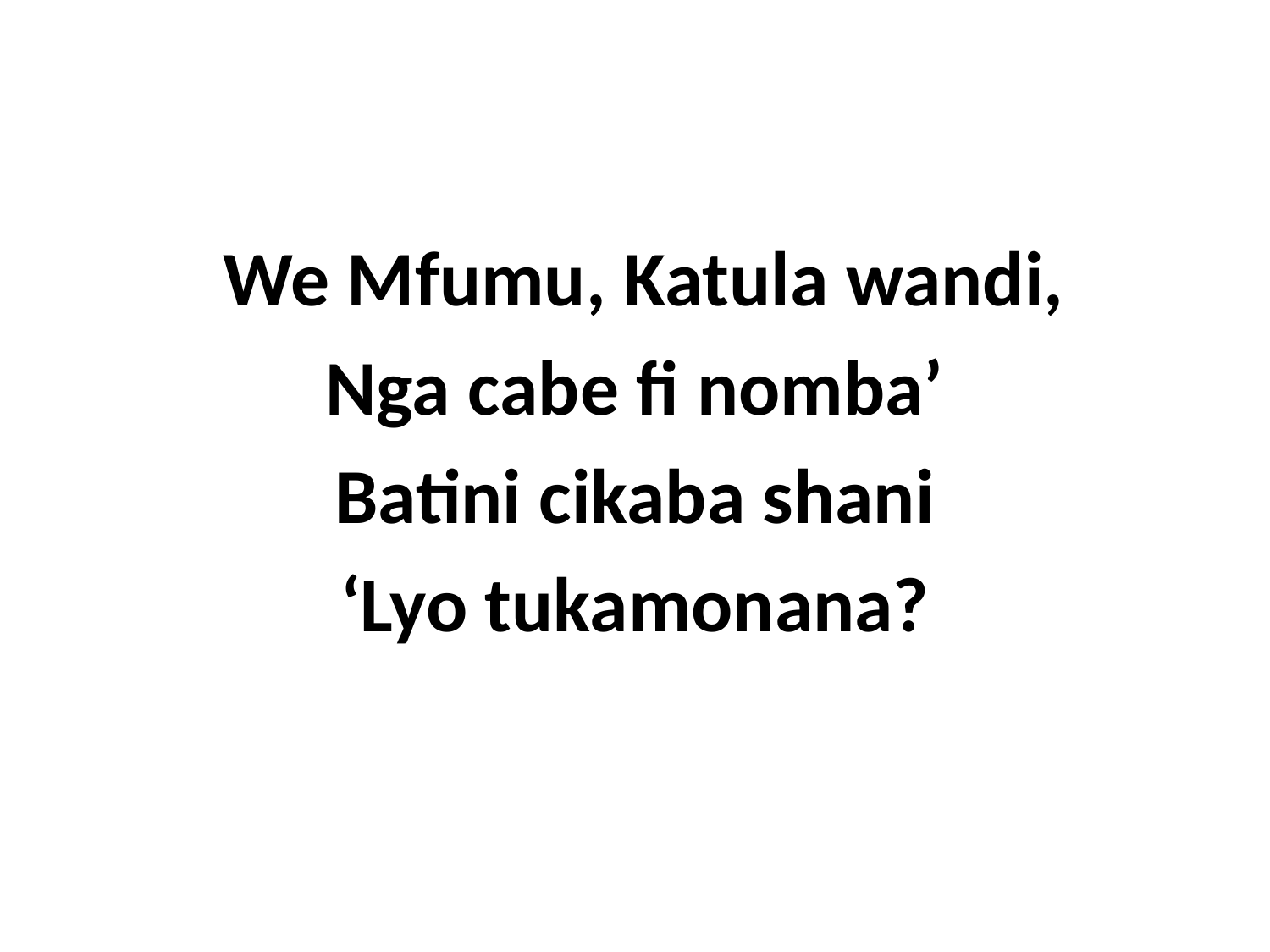

We Mfumu, Katula wandi,
Nga cabe fi nomba’
Batini cikaba shani
‘Lyo tukamonana?